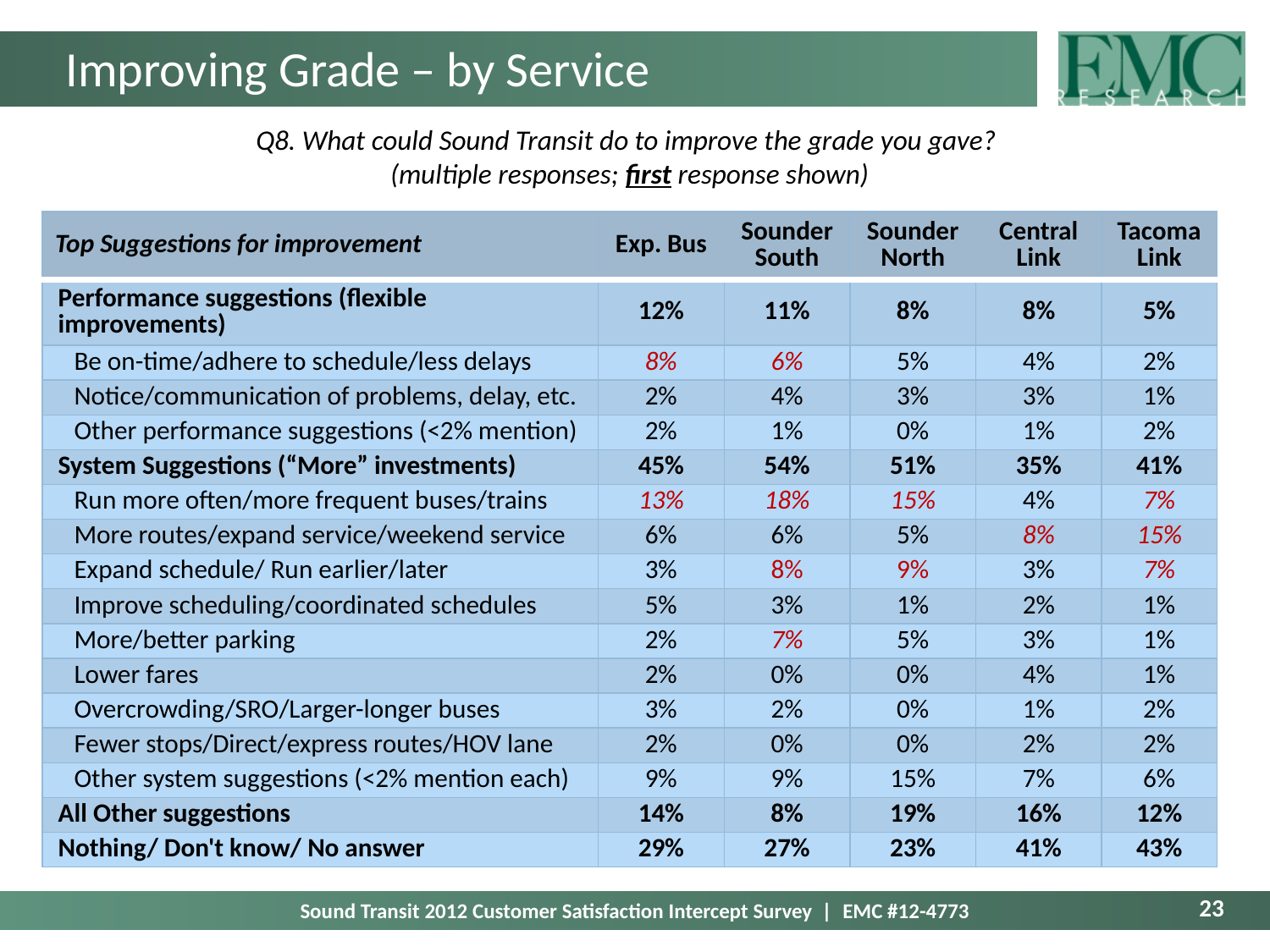

# Improving Grade – by Service
Q8. What could Sound Transit do to improve the grade you gave?
(multiple responses; first response shown)

| Top Suggestions for improvement | Exp. Bus | Sounder South | Sounder North | Central Link | Tacoma Link |
| --- | --- | --- | --- | --- | --- |
| Performance suggestions (flexible improvements) | 12% | 11% | 8% | 8% | 5% |
| Be on-time/adhere to schedule/less delays | 8% | 6% | 5% | 4% | 2% |
| Notice/communication of problems, delay, etc. | 2% | 4% | 3% | 3% | 1% |
| Other performance suggestions (<2% mention) | 2% | 1% | 0% | 1% | 2% |
| System Suggestions (“More” investments) | 45% | 54% | 51% | 35% | 41% |
| Run more often/more frequent buses/trains | 13% | 18% | 15% | 4% | 7% |
| More routes/expand service/weekend service | 6% | 6% | 5% | 8% | 15% |
| Expand schedule/ Run earlier/later | 3% | 8% | 9% | 3% | 7% |
| Improve scheduling/coordinated schedules | 5% | 3% | 1% | 2% | 1% |
| More/better parking | 2% | 7% | 5% | 3% | 1% |
| Lower fares | 2% | 0% | 0% | 4% | 1% |
| Overcrowding/SRO/Larger-longer buses | 3% | 2% | 0% | 1% | 2% |
| Fewer stops/Direct/express routes/HOV lane | 2% | 0% | 0% | 2% | 2% |
| Other system suggestions (<2% mention each) | 9% | 9% | 15% | 7% | 6% |
| All Other suggestions | 14% | 8% | 19% | 16% | 12% |
| Nothing/ Don't know/ No answer | 29% | 27% | 23% | 41% | 43% |